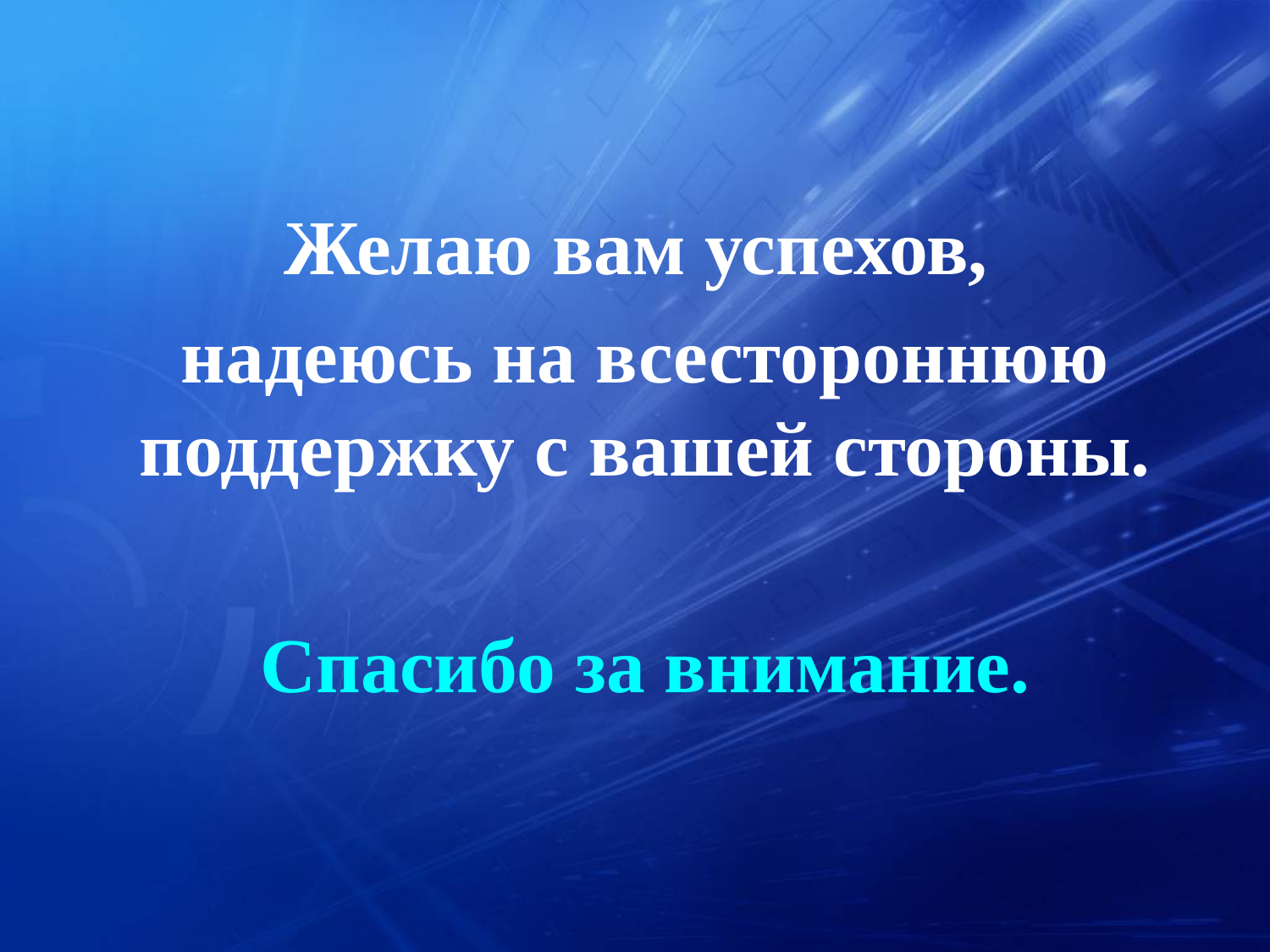

Желаю вам успехов,
надеюсь на всестороннюю поддержку с вашей стороны.

Спасибо за внимание.